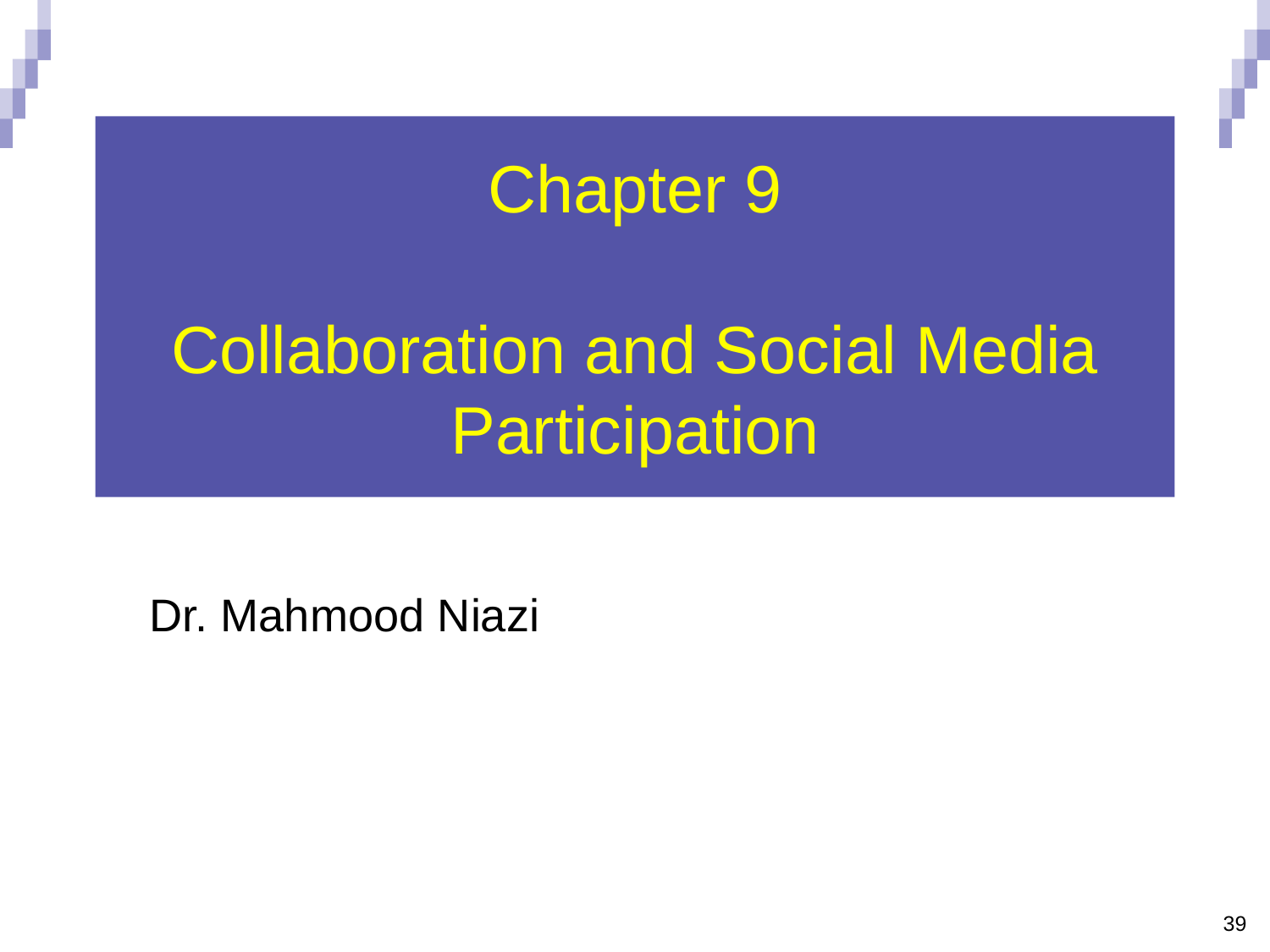

Chapter 9
Collaboration and Social Media Participation
Dr. Mahmood Niazi
SWE 312 - 01 (091)
Collaboration
39
39